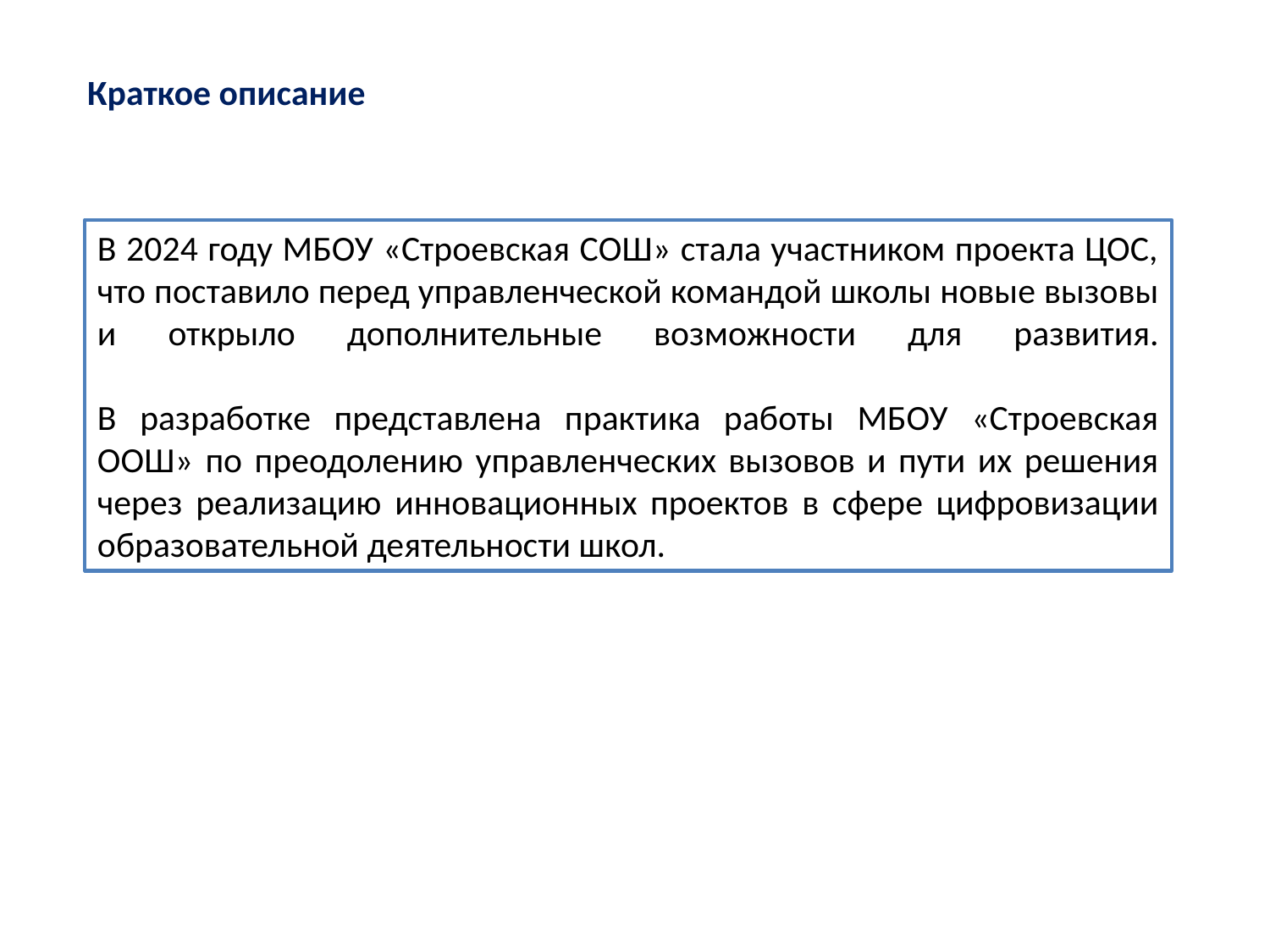

Краткое описание
В 2024 году МБОУ «Строевская СОШ» стала участником проекта ЦОС, что поставило перед управленческой командой школы новые вызовы и открыло дополнительные возможности для развития.
В разработке представлена практика работы МБОУ «Строевская ООШ» по преодолению управленческих вызовов и пути их решения через реализацию инновационных проектов в сфере цифровизации образовательной деятельности школ.